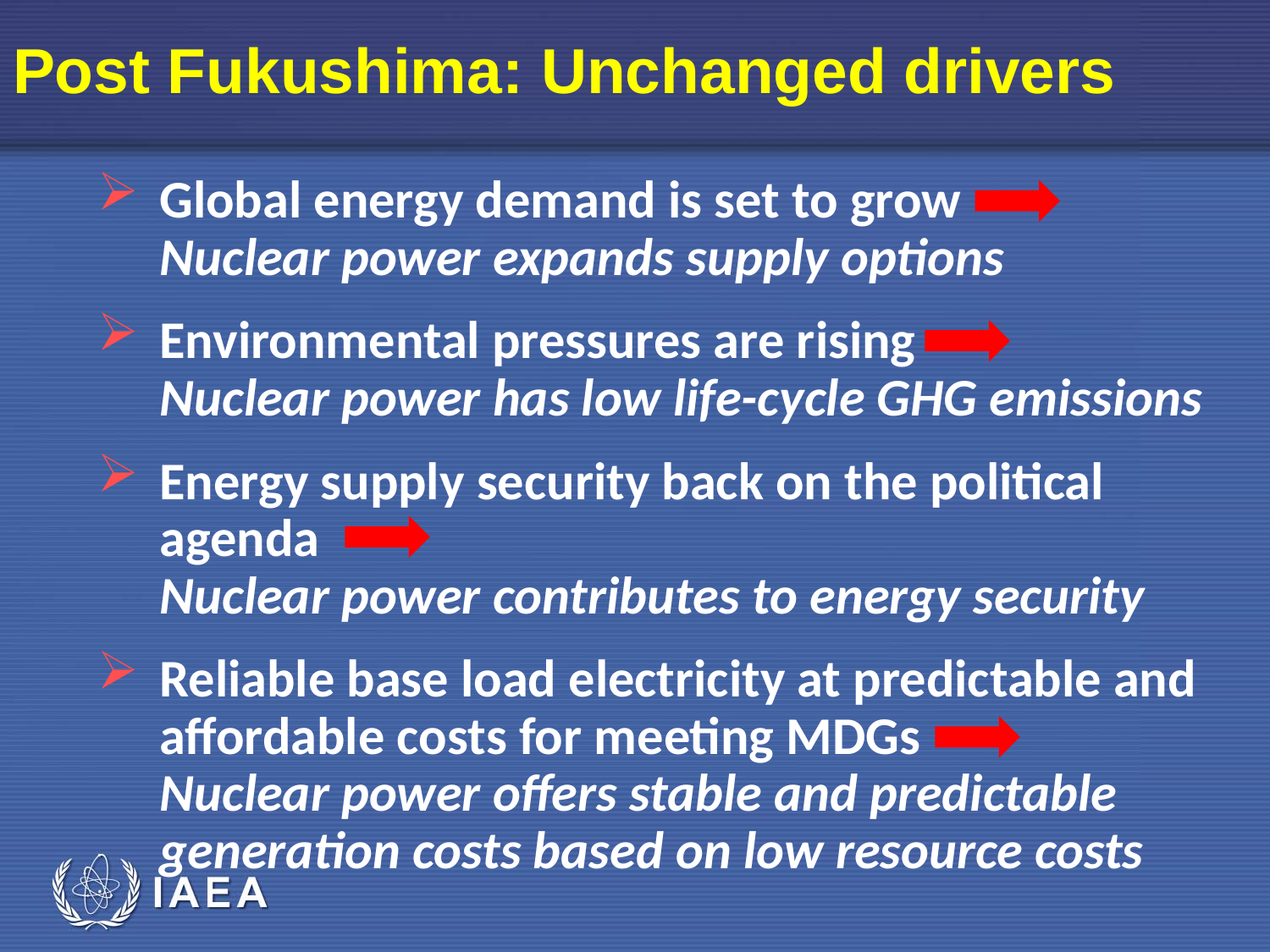

# Post Fukushima: Unchanged drivers
Global energy demand is set to grow
	Nuclear power expands supply options
Environmental pressures are rising
	Nuclear power has low life-cycle GHG emissions
Energy supply security back on the political agenda
	Nuclear power contributes to energy security
Reliable base load electricity at predictable and affordable costs for meeting MDGs
	Nuclear power offers stable and predictable generation costs based on low resource costs